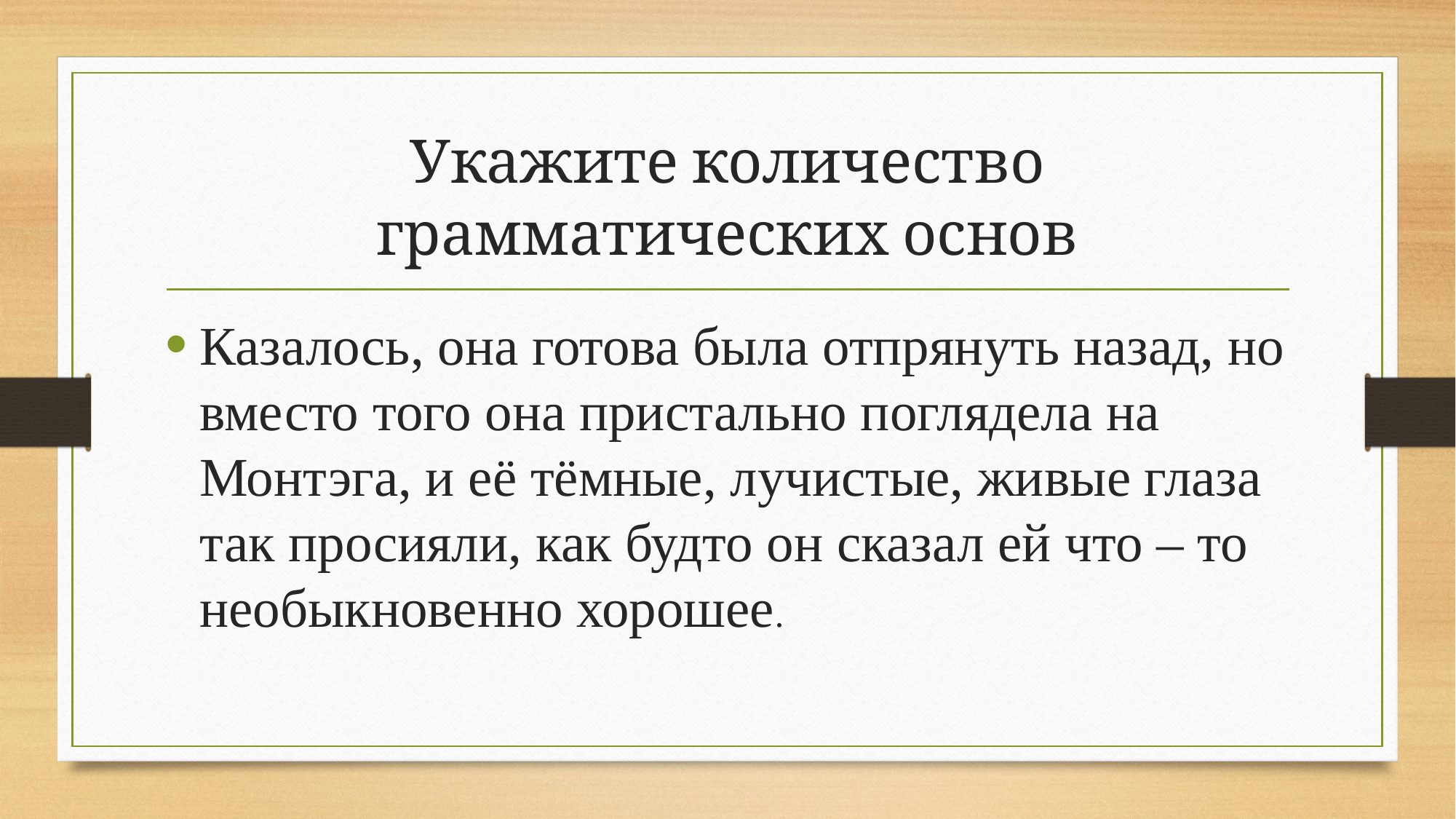

# Укажите количество грамматических основ
Казалось, она готова была отпрянуть назад, но вместо того она пристально поглядела на Монтэга, и её тёмные, лучистые, живые глаза так просияли, как будто он сказал ей что – то необыкновенно хорошее.